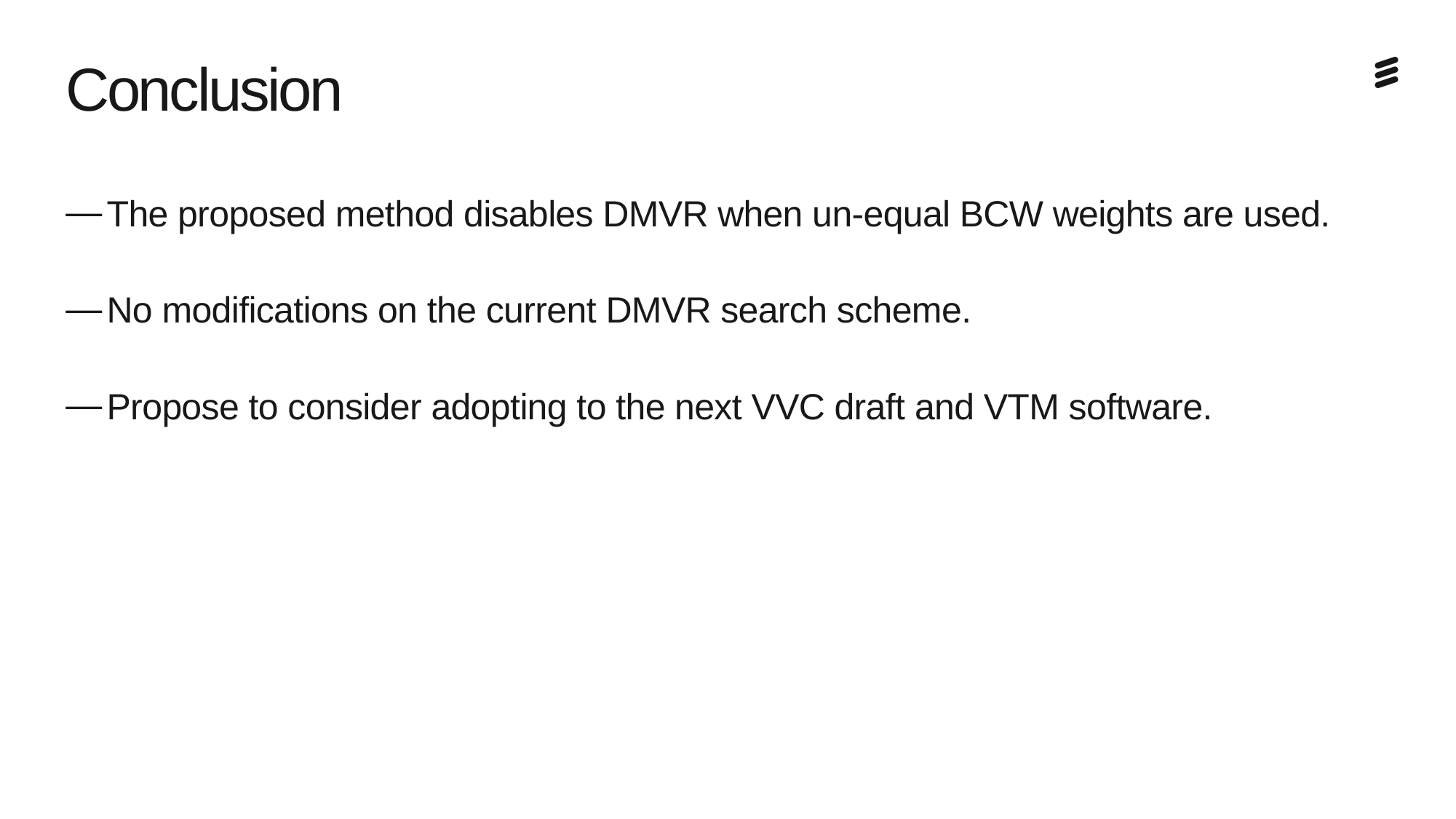

# Conclusion
The proposed method disables DMVR when un-equal BCW weights are used.

No modifications on the current DMVR search scheme.

Propose to consider adopting to the next VVC draft and VTM software.